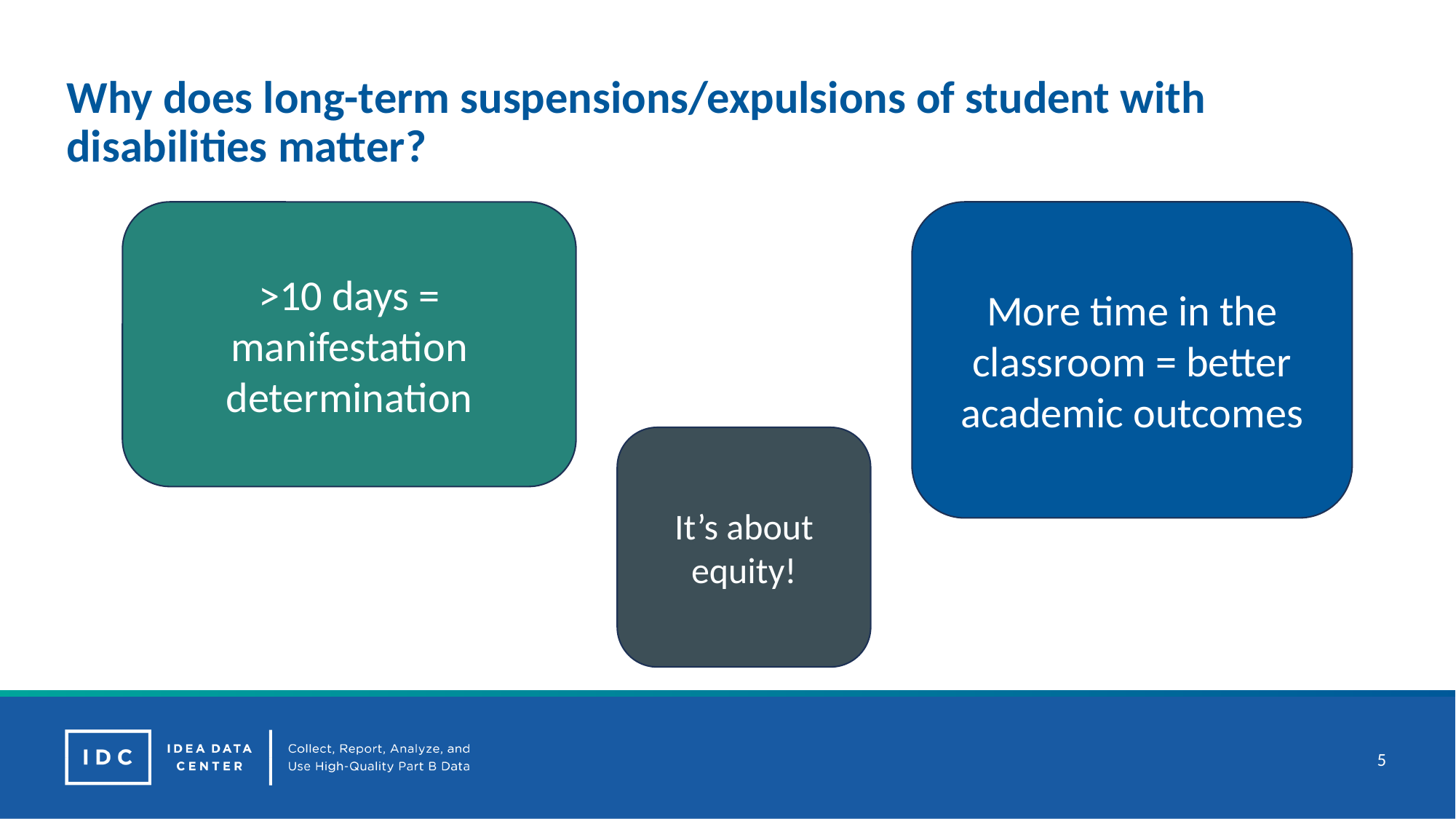

# Why does long-term suspensions/expulsions of student with disabilities matter?
>10 days = manifestation determination
More time in the classroom = better academic outcomes
It’s about equity!
5